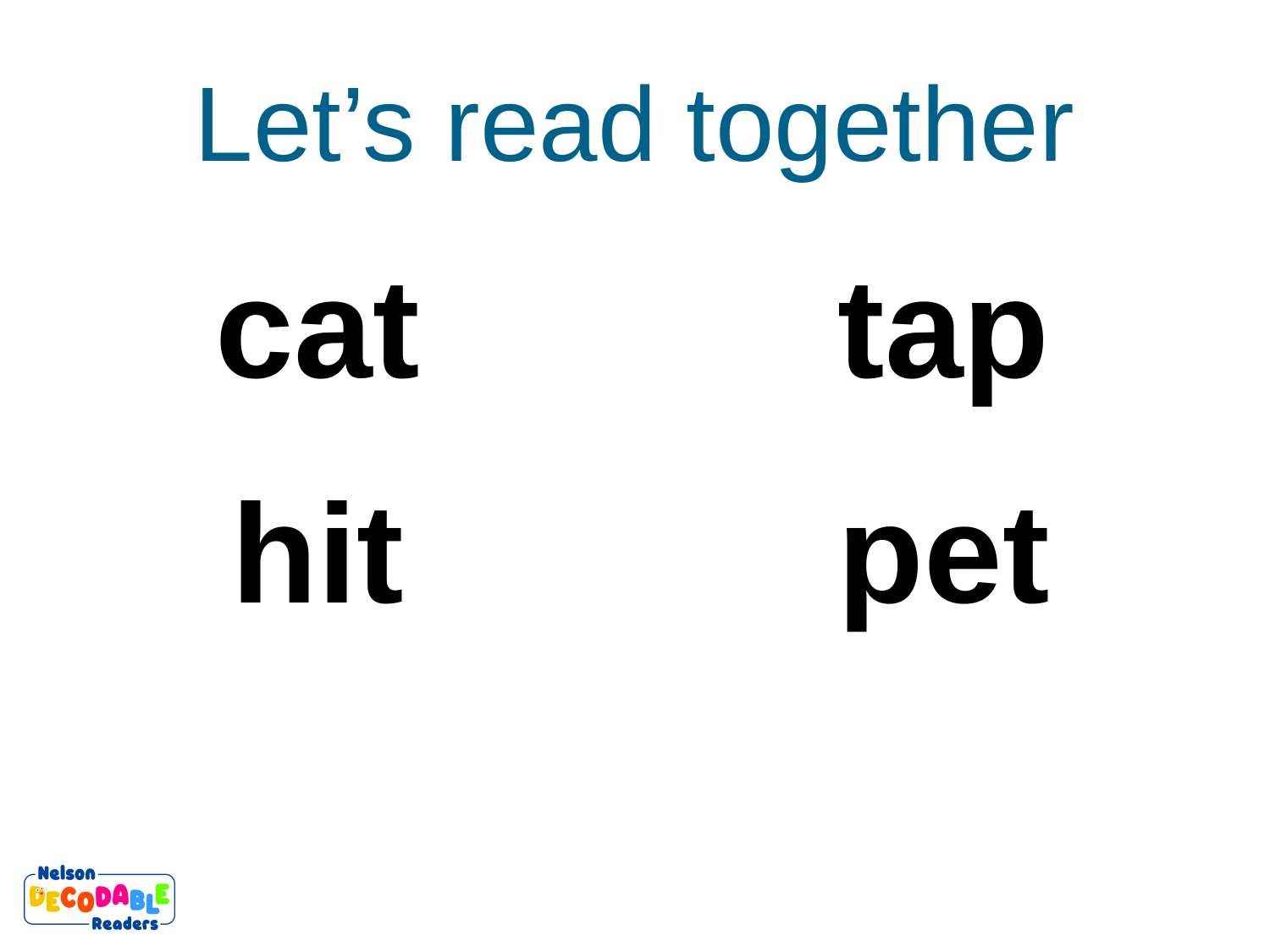

Let’s read together
cat
tap
hit
pet